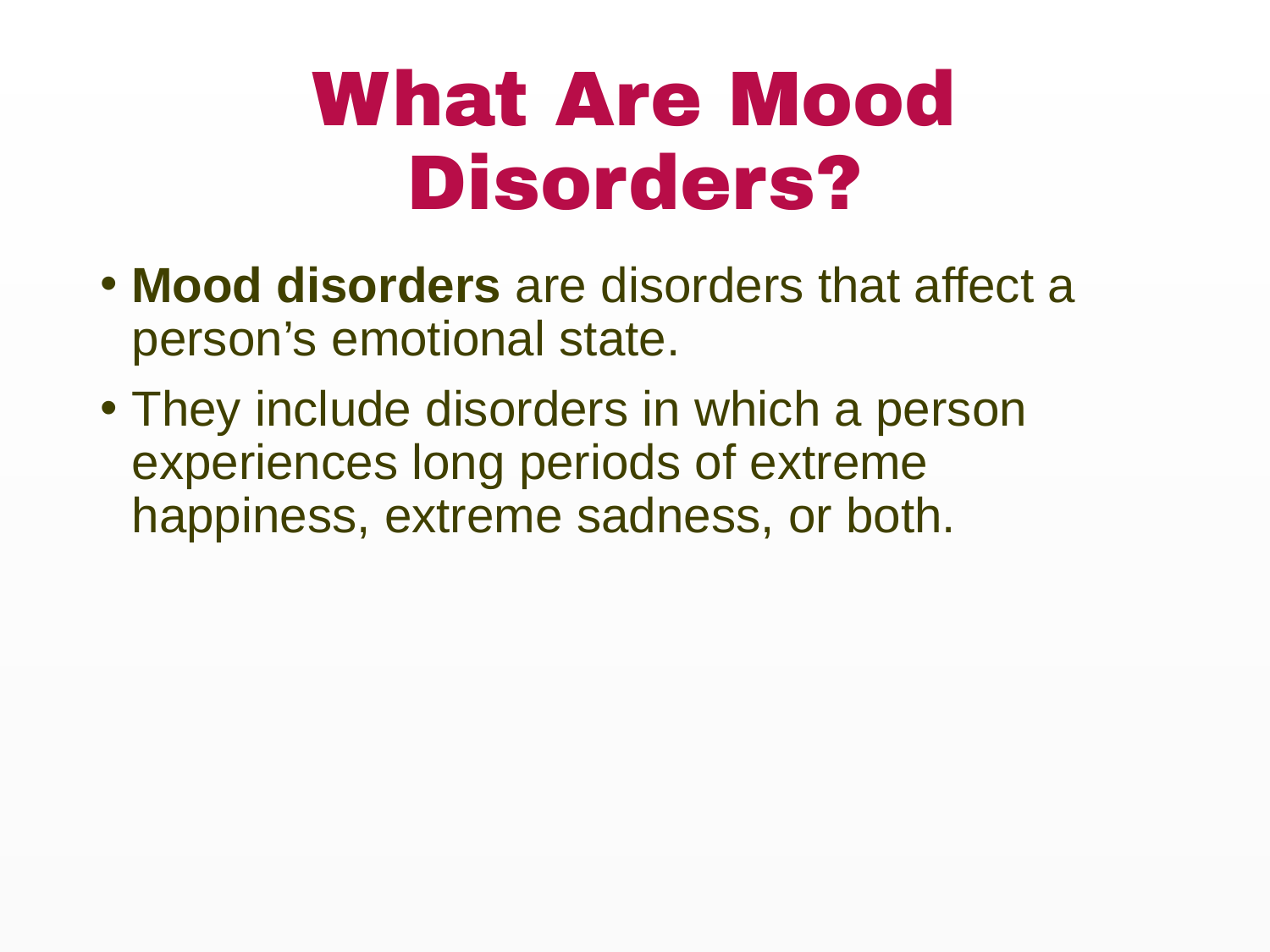

# What Are Mood Disorders?
Mood disorders are disorders that affect a person’s emotional state.
They include disorders in which a person experiences long periods of extreme happiness, extreme sadness, or both.